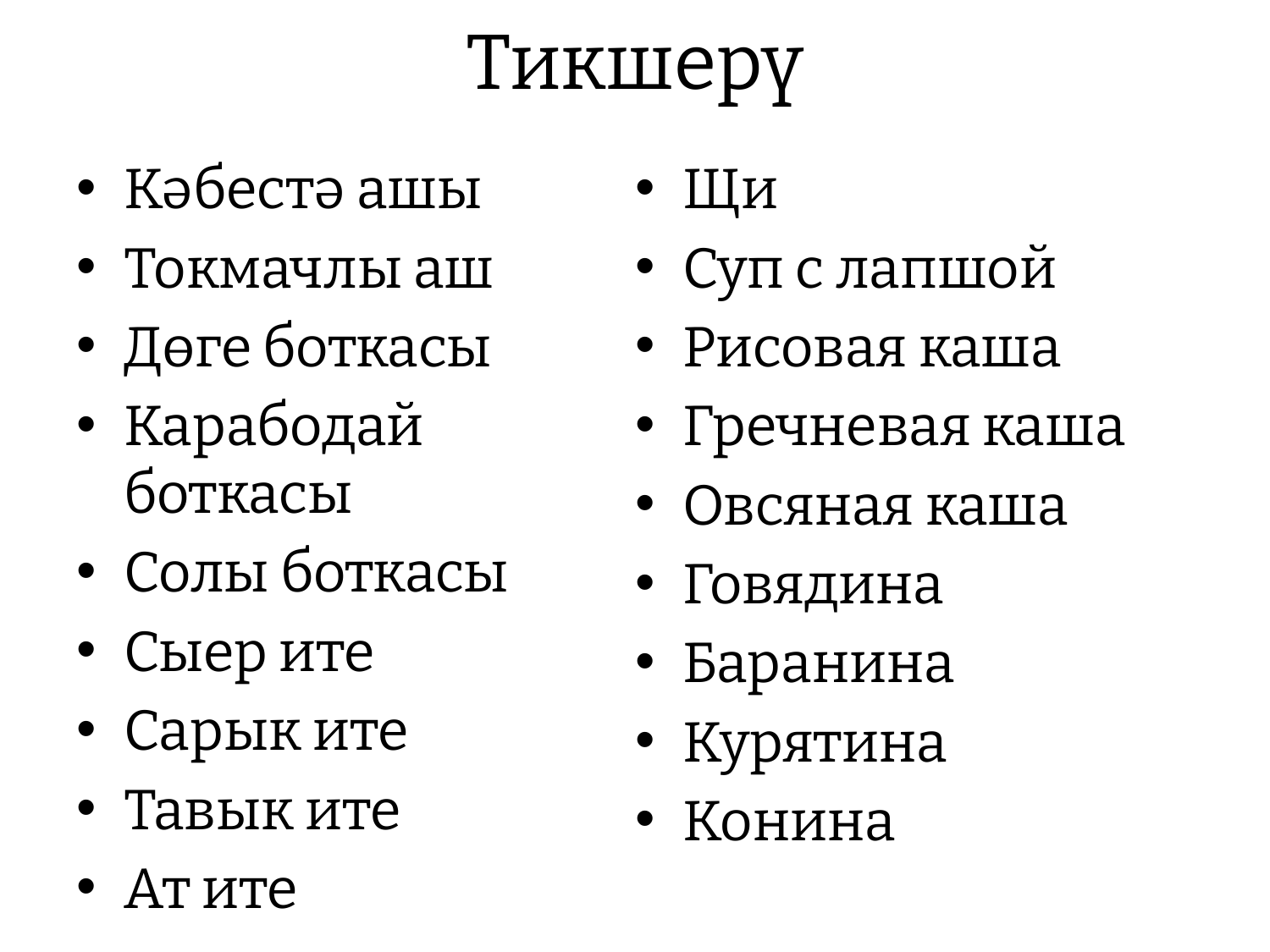

# Тикшерү
Кәбестә ашы
Токмачлы аш
Дөге боткасы
Карабодай боткасы
Солы боткасы
Сыер ите
Сарык ите
Тавык ите
Ат ите
Щи
Суп с лапшой
Рисовая каша
Гречневая каша
Овсяная каша
Говядина
Баранина
Курятина
Конина